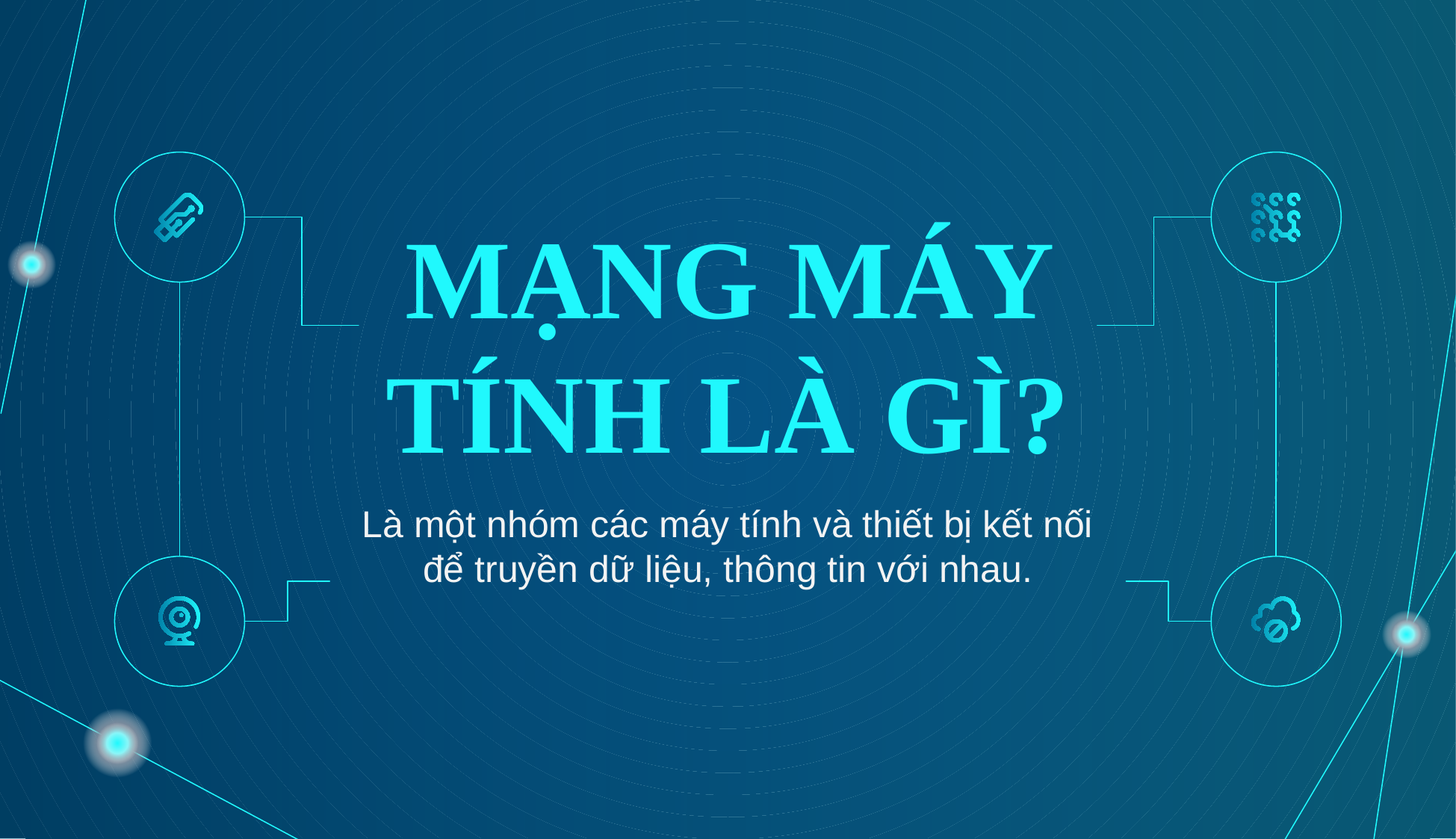

# MẠNG MÁY TÍNH LÀ GÌ?

Là một nhóm các máy tính và thiết bị kết nối để truyền dữ liệu, thông tin với nhau.